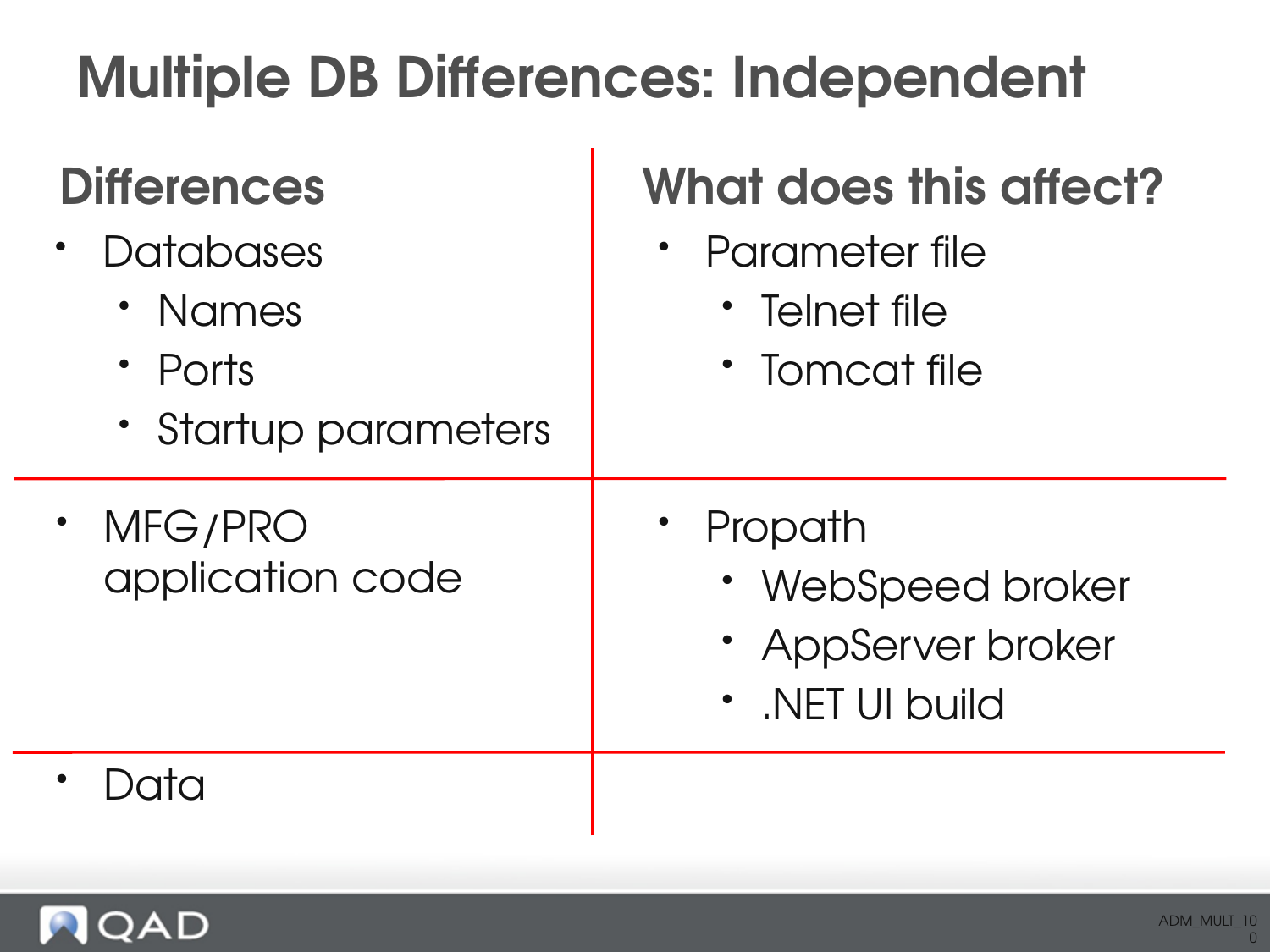

# Multiple DB Differences: Independent
Differences
What does this affect?
Databases
Names
Ports
Startup parameters
Parameter file
Telnet file
Tomcat file
MFG/PRO application code
Propath
WebSpeed broker
AppServer broker
.NET UI build
Data
ADM_MULT_100